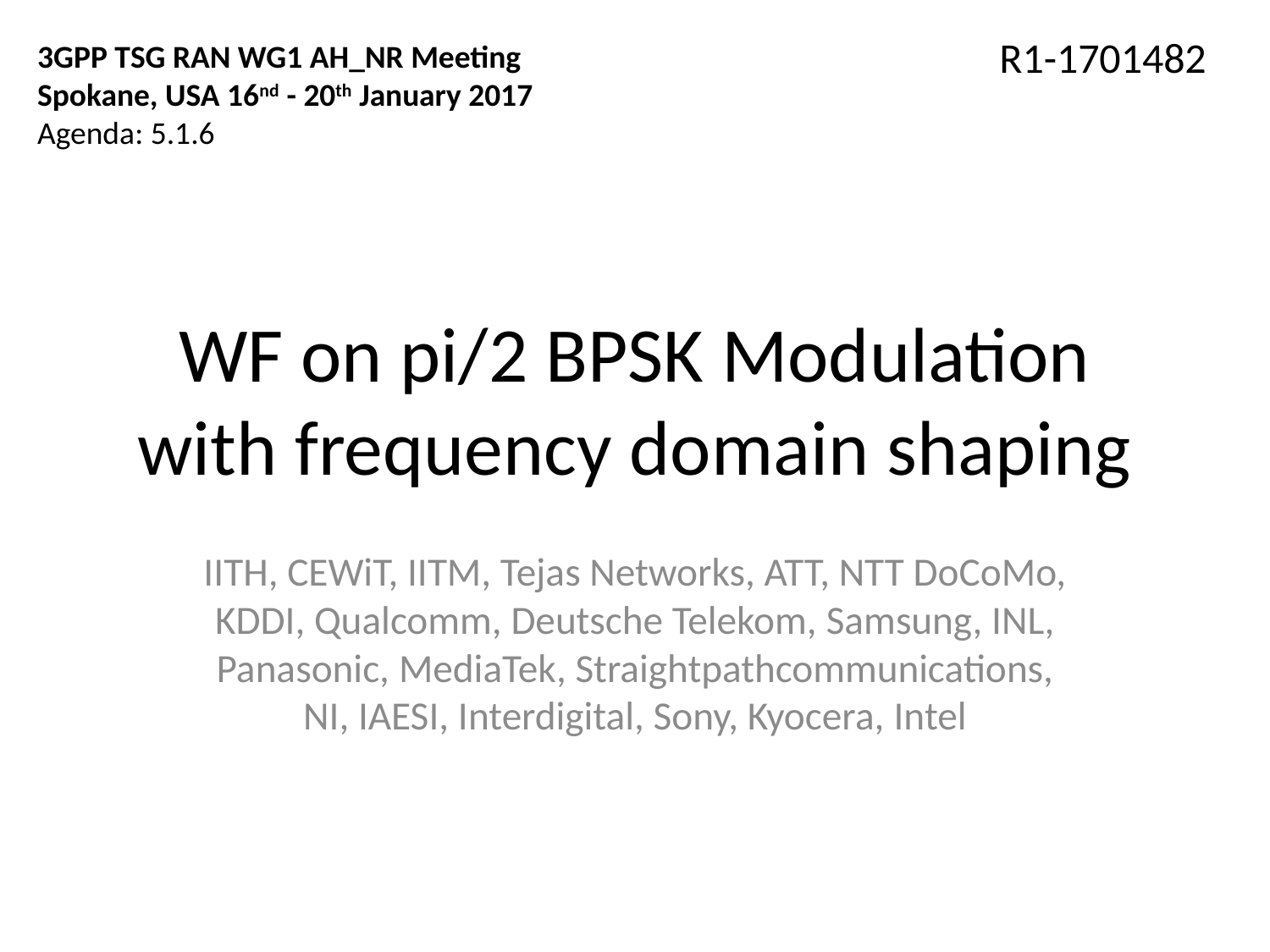

R1-1701482
3GPP TSG RAN WG1 AH_NR Meeting
Spokane, USA 16nd - 20th January 2017
Agenda: 5.1.6
# WF on pi/2 BPSK Modulation with frequency domain shaping
IITH, CEWiT, IITM, Tejas Networks, ATT, NTT DoCoMo, KDDI, Qualcomm, Deutsche Telekom, Samsung, INL, Panasonic, MediaTek, Straightpathcommunications, NI, IAESI, Interdigital, Sony, Kyocera, Intel